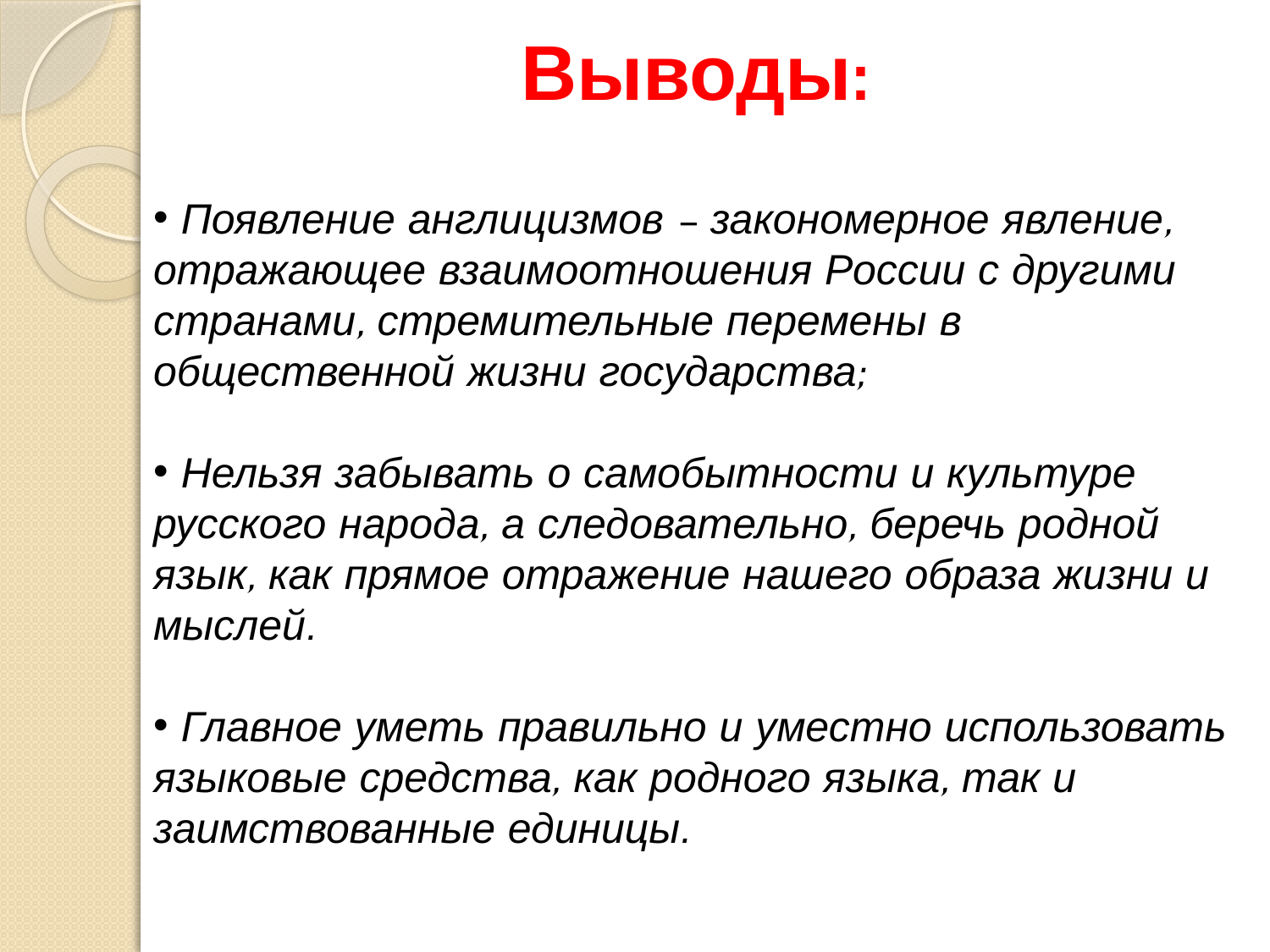

Выводы:

 Появление англицизмов – закономерное явление, отражающее взаимоотношения России с другими странами, стремительные перемены в общественной жизни государства;

 Нельзя забывать о самобытности и культуре русского народа, а следовательно, беречь родной язык, как прямое отражение нашего образа жизни и мыслей.

 Главное уметь правильно и уместно использовать языковые средства, как родного языка, так и заимствованные единицы.